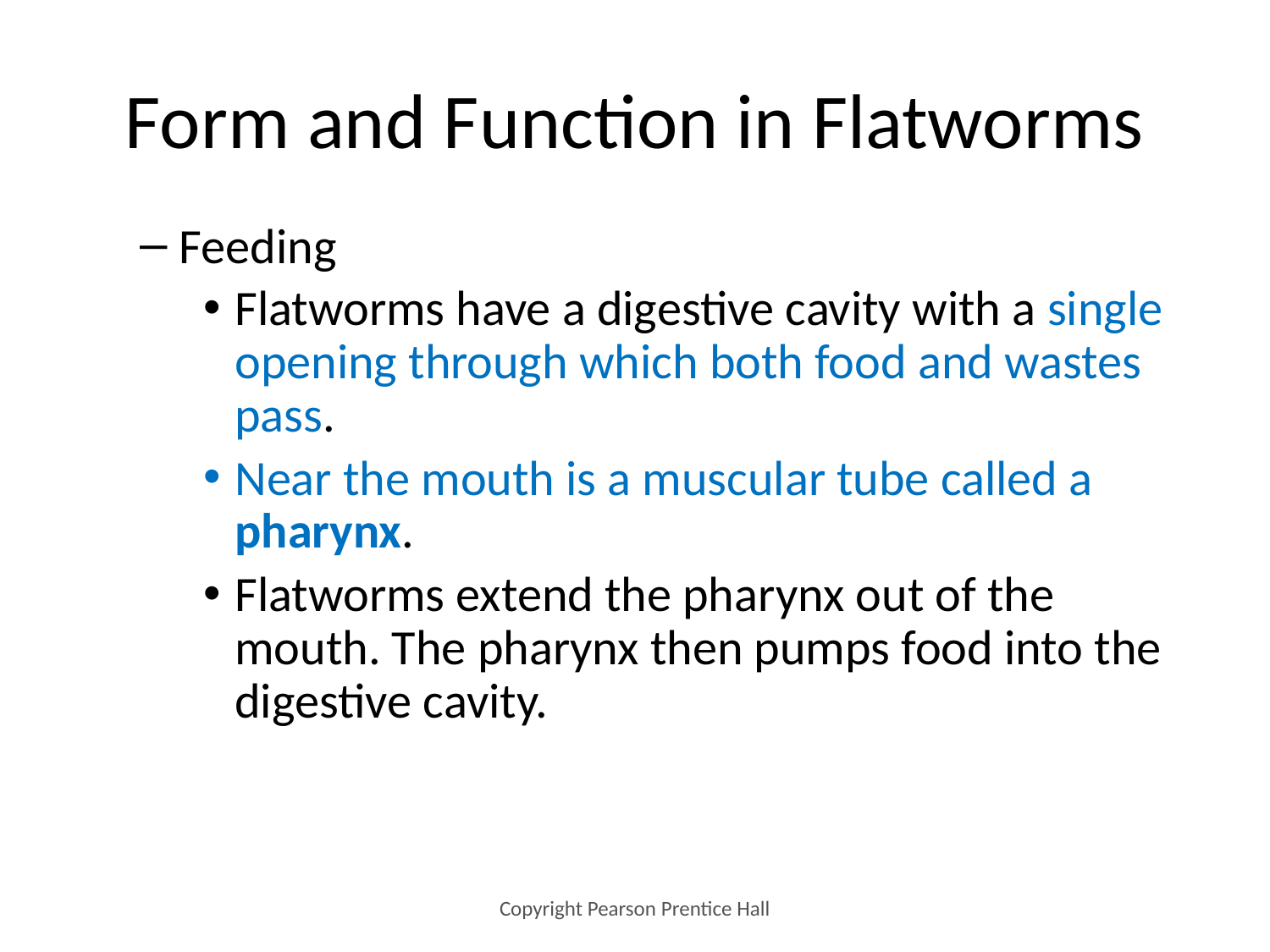

# Form and Function in Flatworms
Feeding
Flatworms have a digestive cavity with a single opening through which both food and wastes pass.
Near the mouth is a muscular tube called a pharynx.
Flatworms extend the pharynx out of the mouth. The pharynx then pumps food into the digestive cavity.

Copyright Pearson Prentice Hall